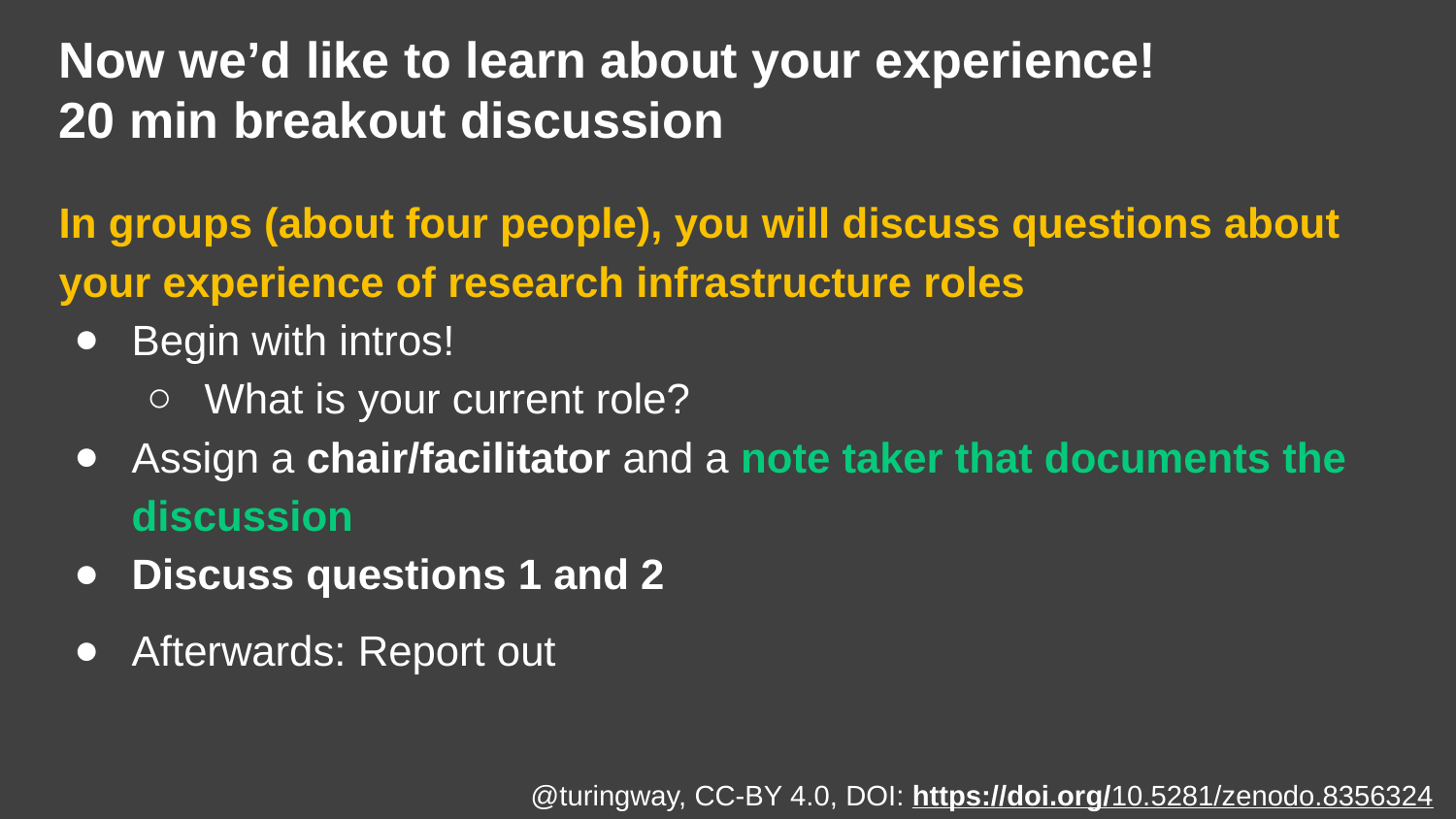

Now we’d like to learn about your experience!
20 min breakout discussion
In groups (about four people), you will discuss questions about your experience of research infrastructure roles
Begin with intros!
What is your current role?
Assign a chair/facilitator and a note taker that documents the discussion
Discuss questions 1 and 2
Afterwards: Report out
@turingway, CC-BY 4.0, DOI: https://doi.org/10.5281/zenodo.8356324